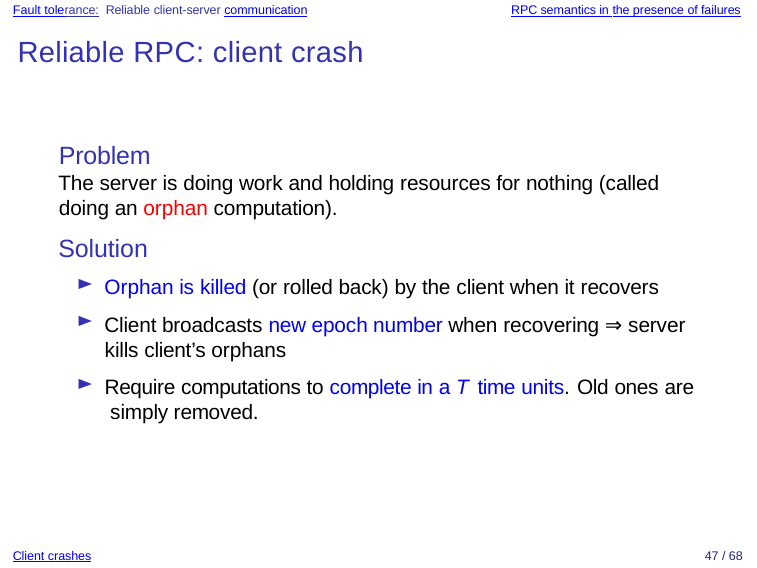

Fault tolerance: Reliable client-server communication
RPC semantics in the presence of failures
Reliable RPC: client crash
Problem
The server is doing work and holding resources for nothing (called  doing an orphan computation).
Solution
Orphan is killed (or rolled back) by the client when it recovers
Client broadcasts new epoch number when recovering ⇒ server
kills client’s orphans
Require computations to complete in a T time units. Old ones are  simply removed.
Client crashes
47 / 68